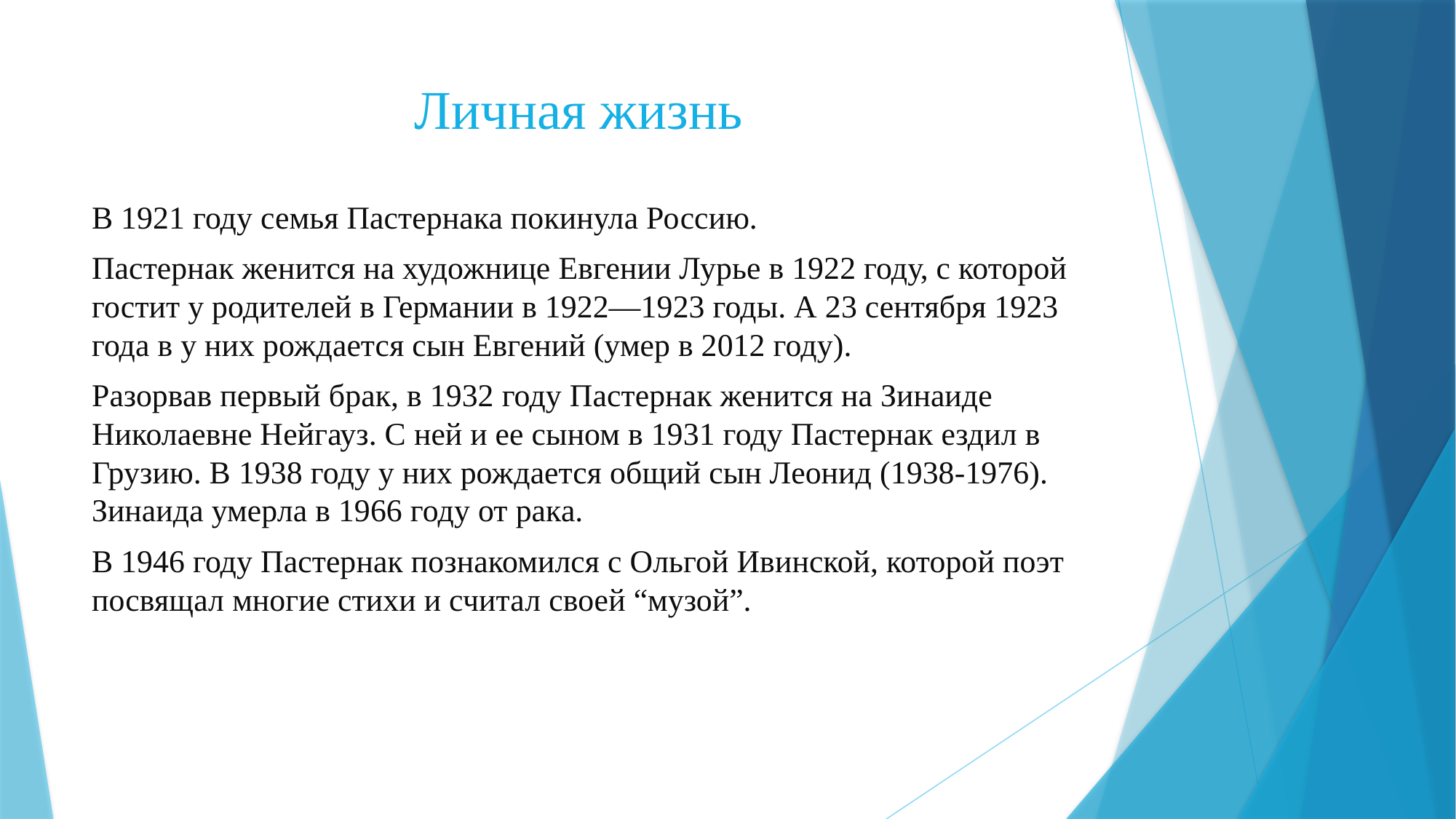

# Личная жизнь
В 1921 году семья Пастернака покинула Россию.
Пастернак женится на художнице Евгении Лурье в 1922 году, с которой гостит у родителей в Германии в 1922—1923 годы. А 23 сентября 1923 года в у них рождается сын Евгений (умер в 2012 году).
Разорвав первый брак, в 1932 году Пастернак женится на Зинаиде Николаевне Нейгауз. С ней и ее сыном в 1931 году Пастернак ездил в Грузию. В 1938 году у них рождается общий сын Леонид (1938-1976). Зинаида умерла в 1966 году от рака.
В 1946 году Пастернак познакомился с Ольгой Ивинской, которой поэт посвящал многие стихи и считал своей “музой”.